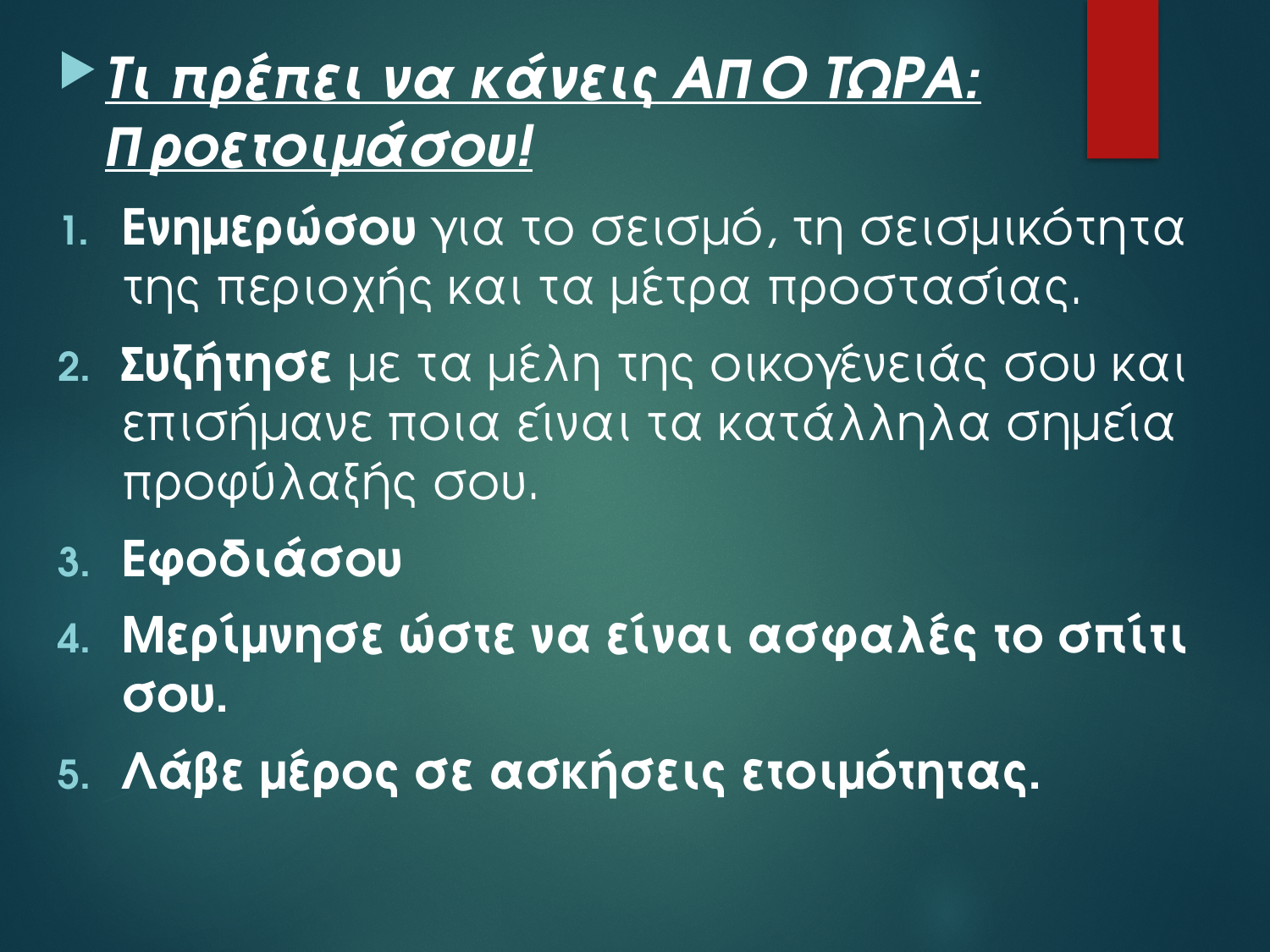

Τι πρέπει να κάνεις ΑΠΟ ΤΩΡΑ: Προετοιμάσου!
Ενημερώσου για το σεισμό, τη σεισμικότητα της περιοχής και τα μέτρα προστασίας.
Συζήτησε με τα μέλη της οικογένειάς σου και επισήμανε ποια είναι τα κατάλληλα σημεία προφύλαξής σου.
Εφοδιάσου
Μερίμνησε ώστε να είναι ασφαλές το σπίτι σου.
Λάβε μέρος σε ασκήσεις ετοιμότητας.

#